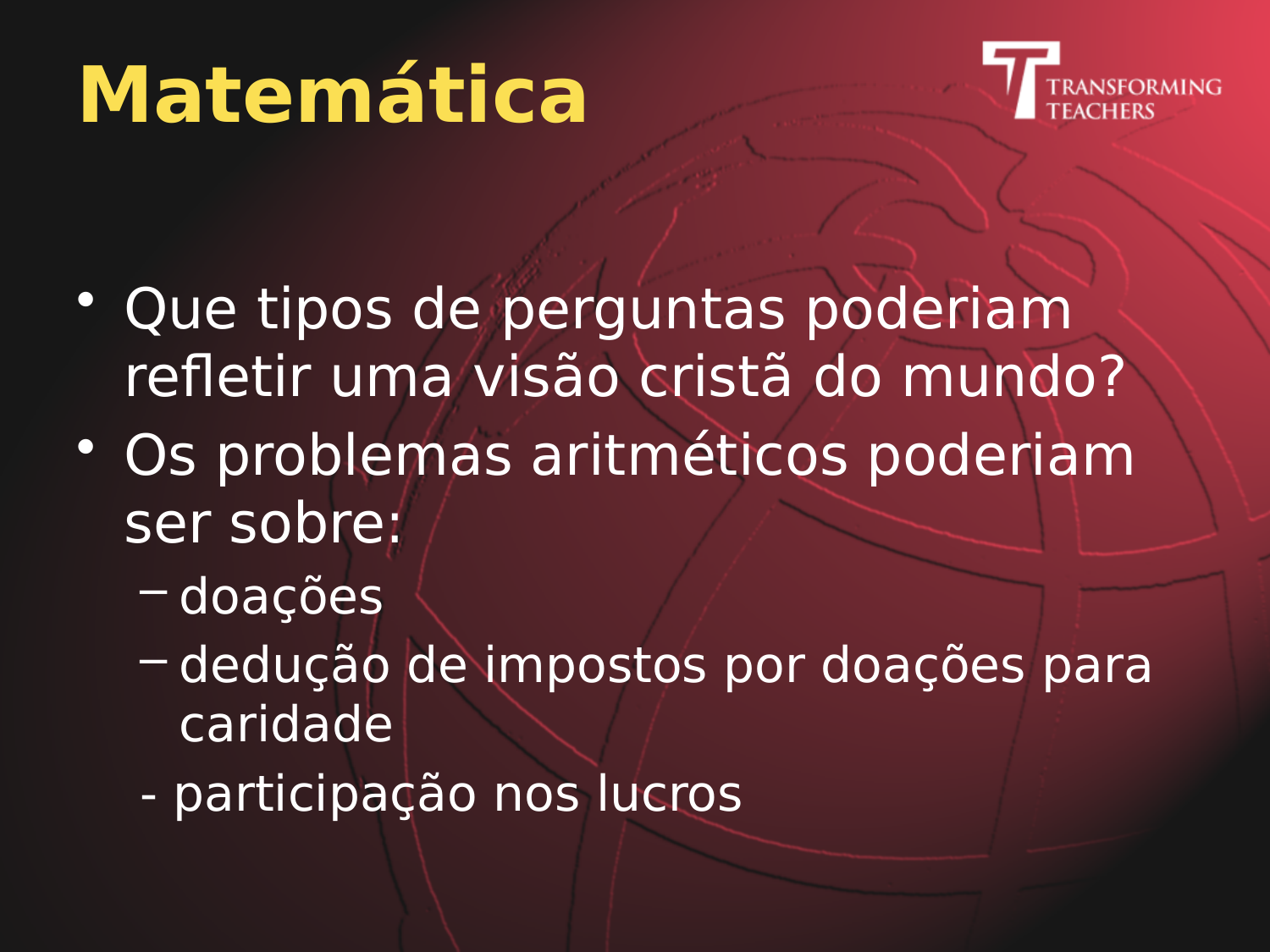

# Matemática
Que tipos de perguntas poderiam refletir uma visão cristã do mundo?
Os problemas aritméticos poderiam ser sobre:
doações
dedução de impostos por doações para caridade
- participação nos lucros